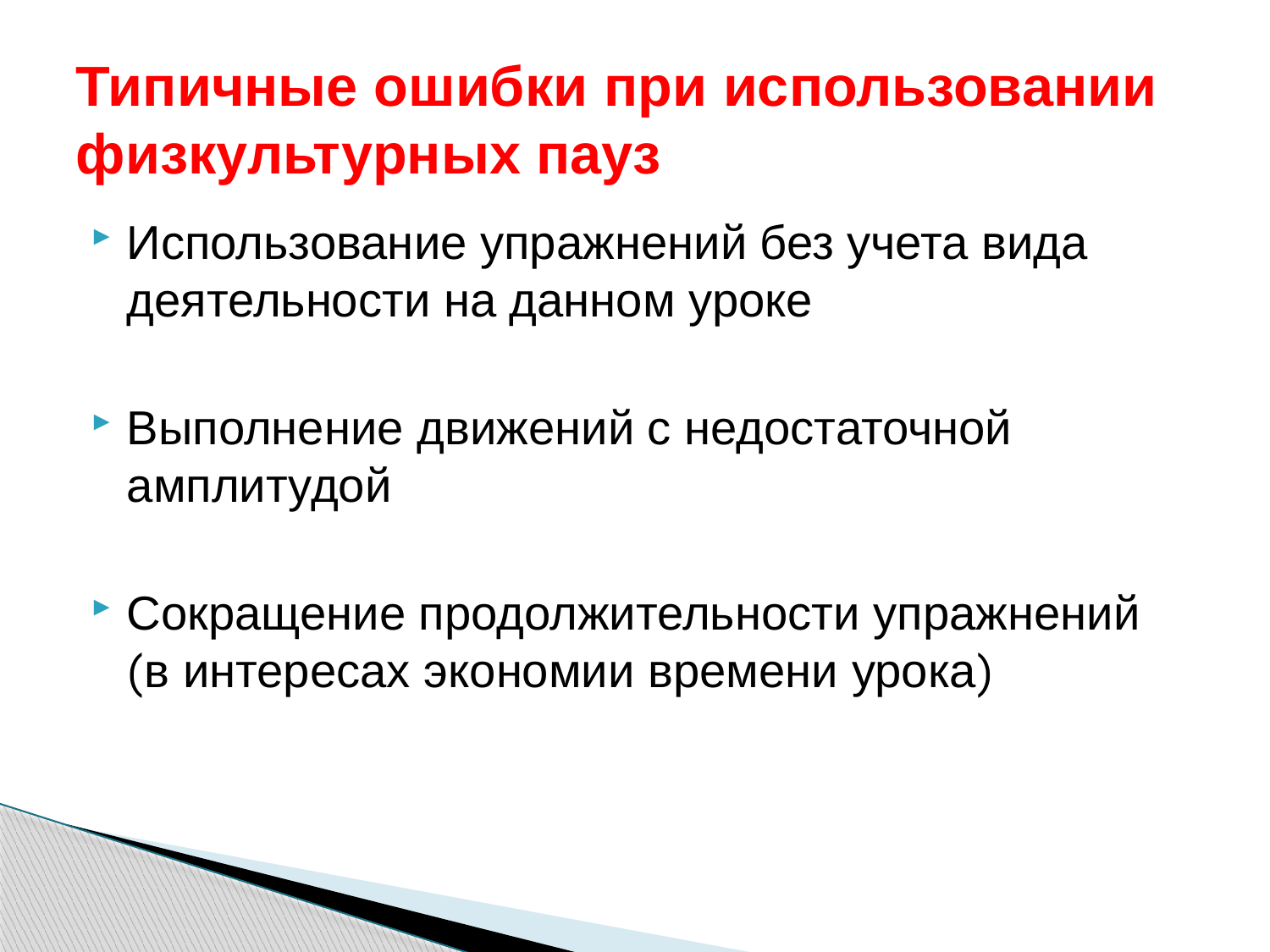

# Типичные ошибки при использовании физкультурных пауз
Использование упражнений без учета вида деятельности на данном уроке

Выполнение движений с недостаточной амплитудой

Сокращение продолжительности упражнений (в интересах экономии времени урока)